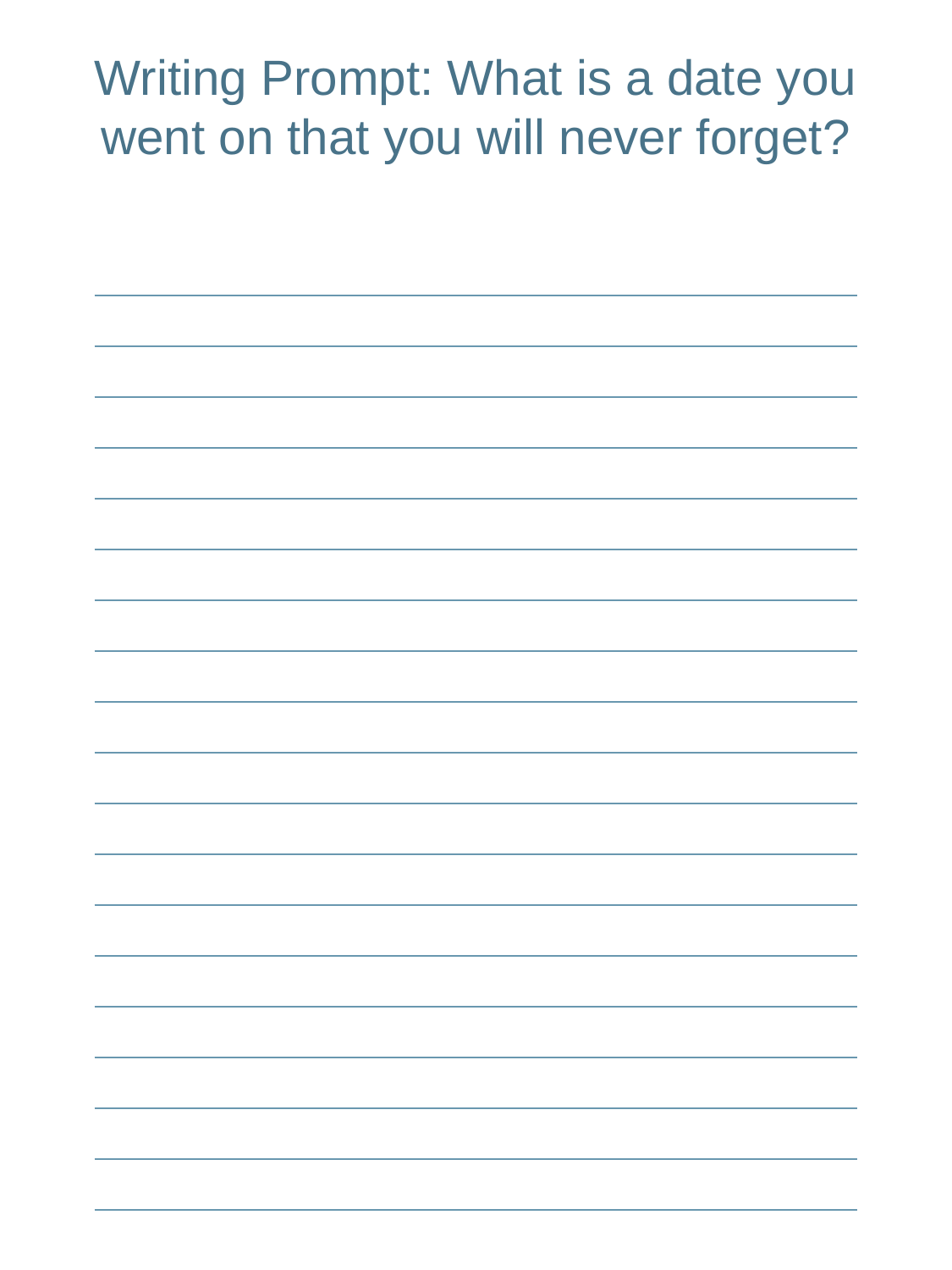

Writing Prompt: What is a date you went on that you will never forget?
|  |
| --- |
|  |
|  |
|  |
|  |
|  |
|  |
|  |
|  |
|  |
|  |
|  |
|  |
|  |
|  |
|  |
|  |
|  |